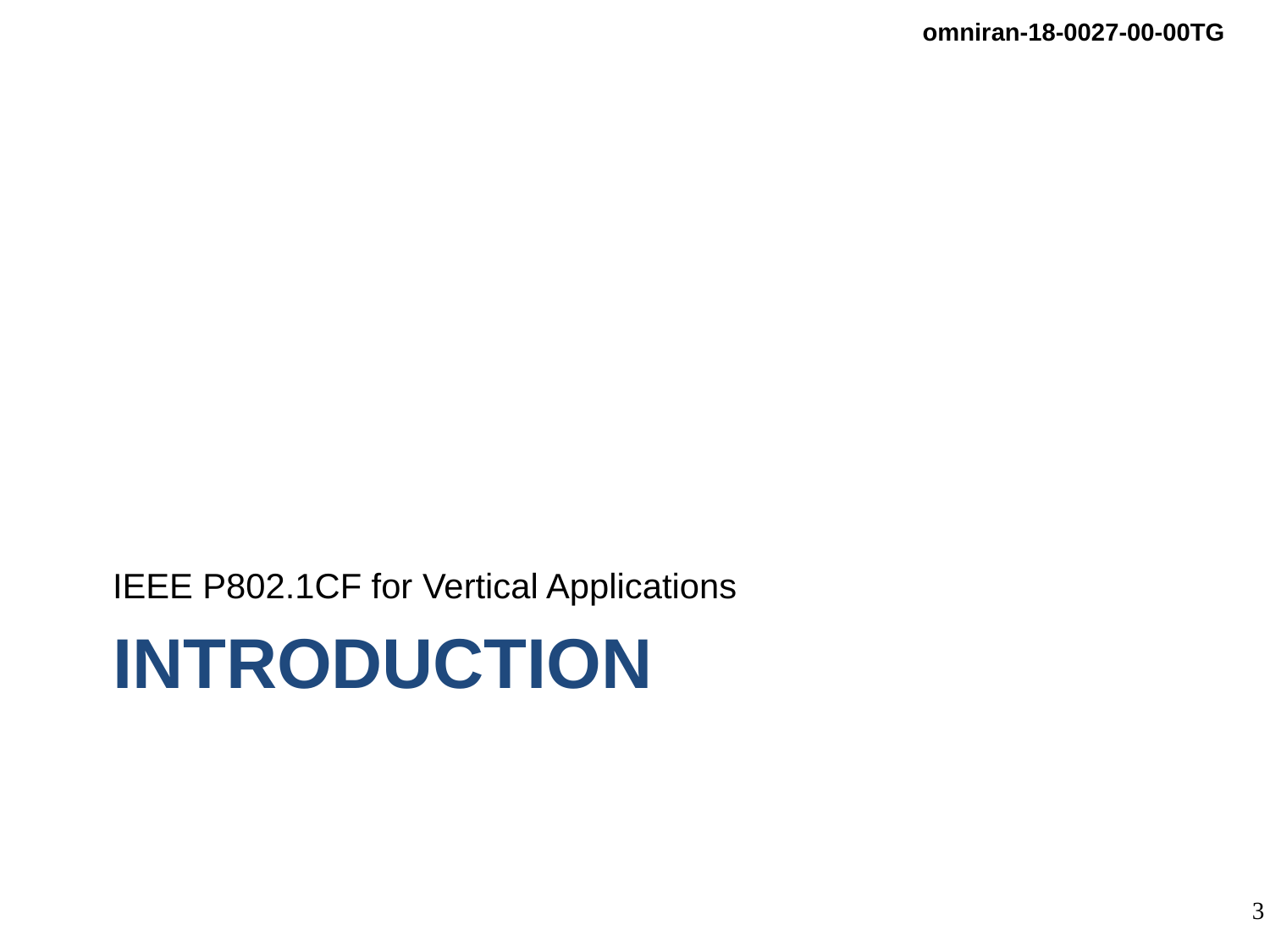

IEEE P802.1CF for Vertical Applications
# Introduction